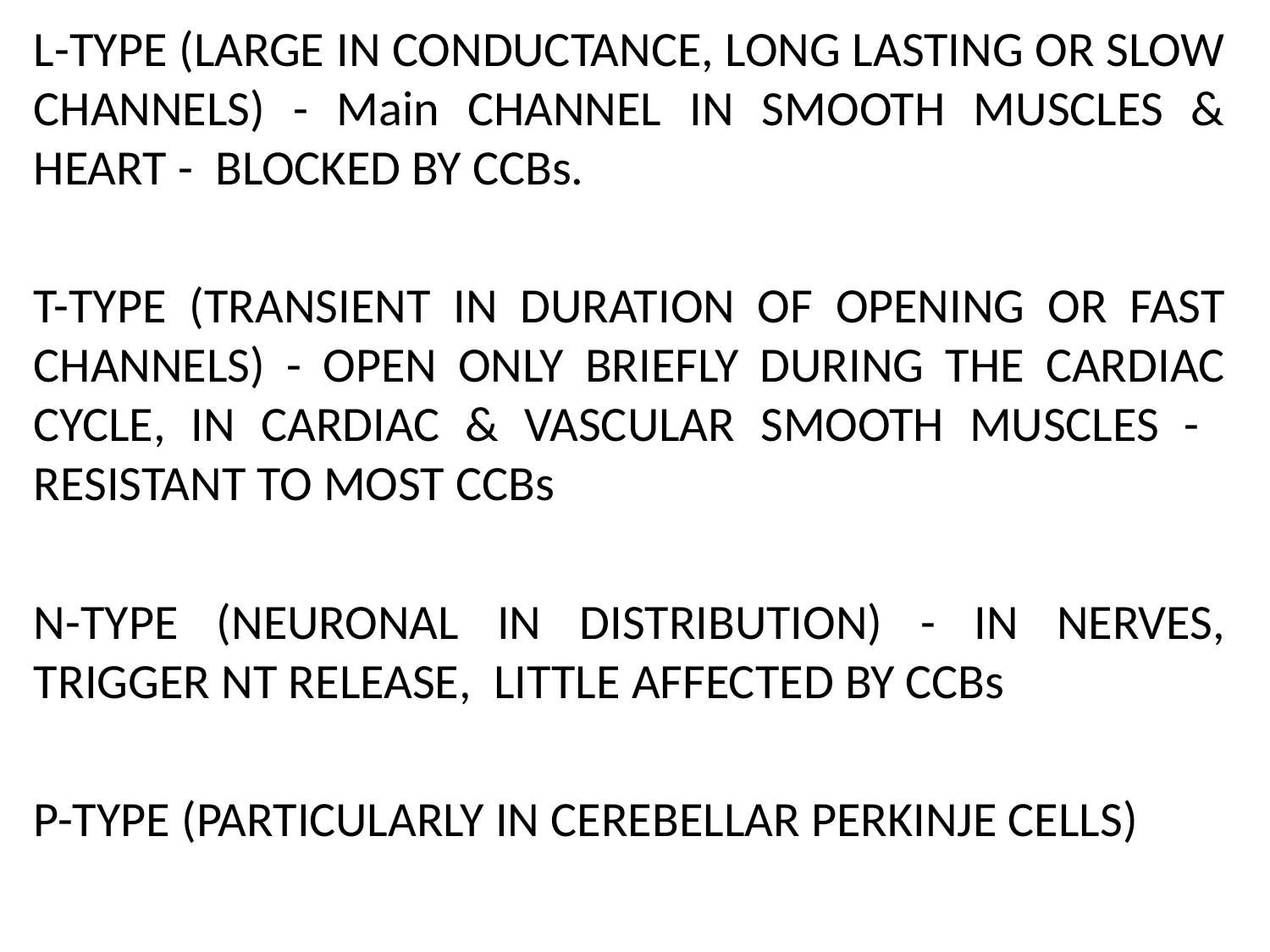

L-TYPE (LARGE IN CONDUCTANCE, LONG LASTING OR SLOW CHANNELS) - Main CHANNEL IN SMOOTH MUSCLES & HEART -  BLOCKED BY CCBs.

T-TYPE (TRANSIENT IN DURATION OF OPENING OR FAST CHANNELS) - OPEN ONLY BRIEFLY DURING THE CARDIAC CYCLE, IN CARDIAC & VASCULAR SMOOTH MUSCLES -  RESISTANT TO MOST CCBs

N-TYPE (NEURONAL IN DISTRIBUTION) - IN NERVES, TRIGGER NT RELEASE,  LITTLE AFFECTED BY CCBs

P-TYPE (PARTICULARLY IN CEREBELLAR PERKINJE CELLS)